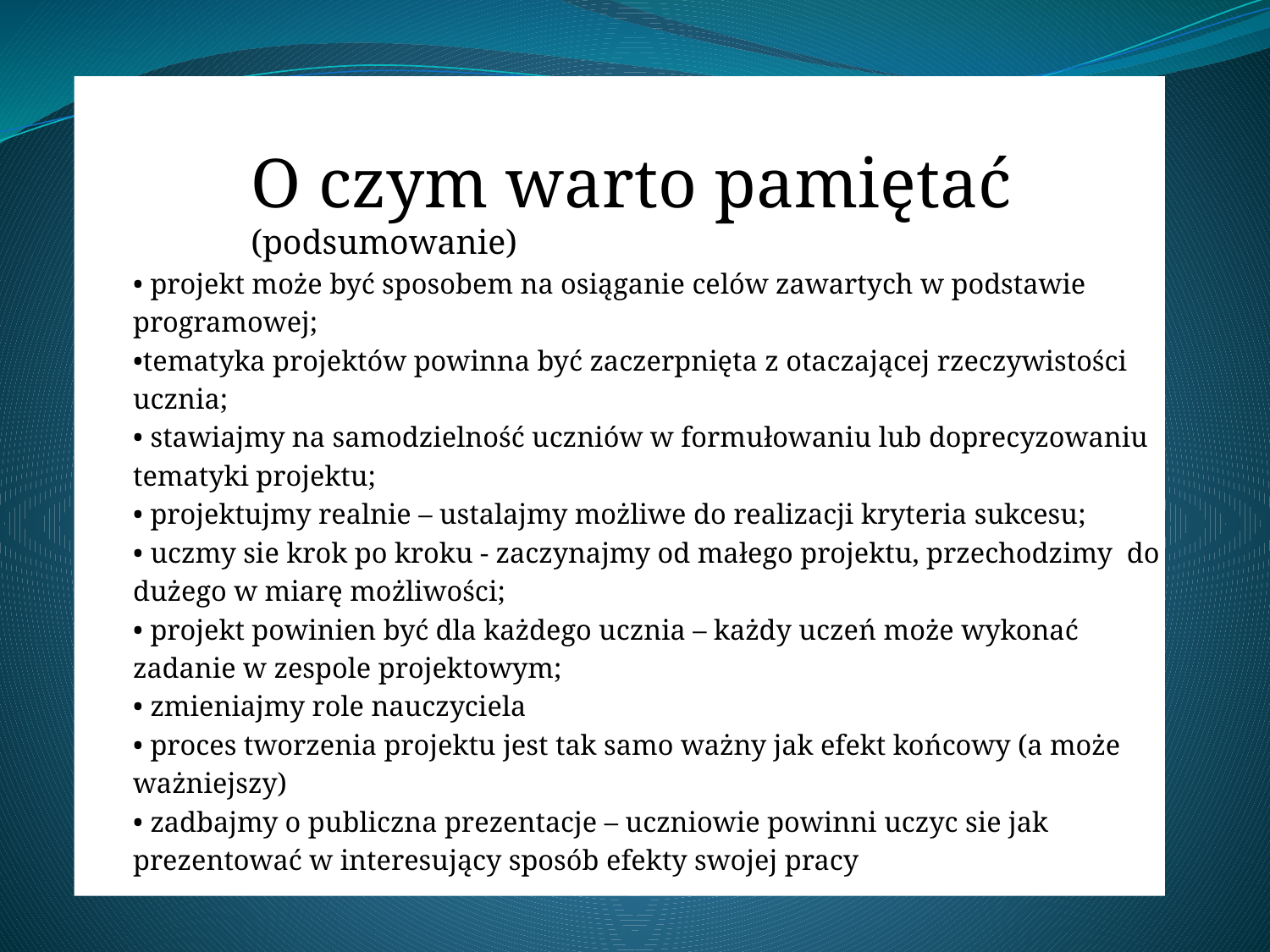

O czym warto pamiętać (podsumowanie)
• projekt może być sposobem na osiąganie celów zawartych w podstawie
programowej;
•tematyka projektów powinna być zaczerpnięta z otaczającej rzeczywistości
ucznia;
• stawiajmy na samodzielność uczniów w formułowaniu lub doprecyzowaniu
tematyki projektu;
• projektujmy realnie – ustalajmy możliwe do realizacji kryteria sukcesu;
• uczmy sie krok po kroku - zaczynajmy od małego projektu, przechodzimy  do
dużego w miarę możliwości;
• projekt powinien być dla każdego ucznia – każdy uczeń może wykonać
zadanie w zespole projektowym;
• zmieniajmy role nauczyciela
• proces tworzenia projektu jest tak samo ważny jak efekt końcowy (a może
ważniejszy)
• zadbajmy o publiczna prezentacje – uczniowie powinni uczyc sie jak
prezentować w interesujący sposób efekty swojej pracy